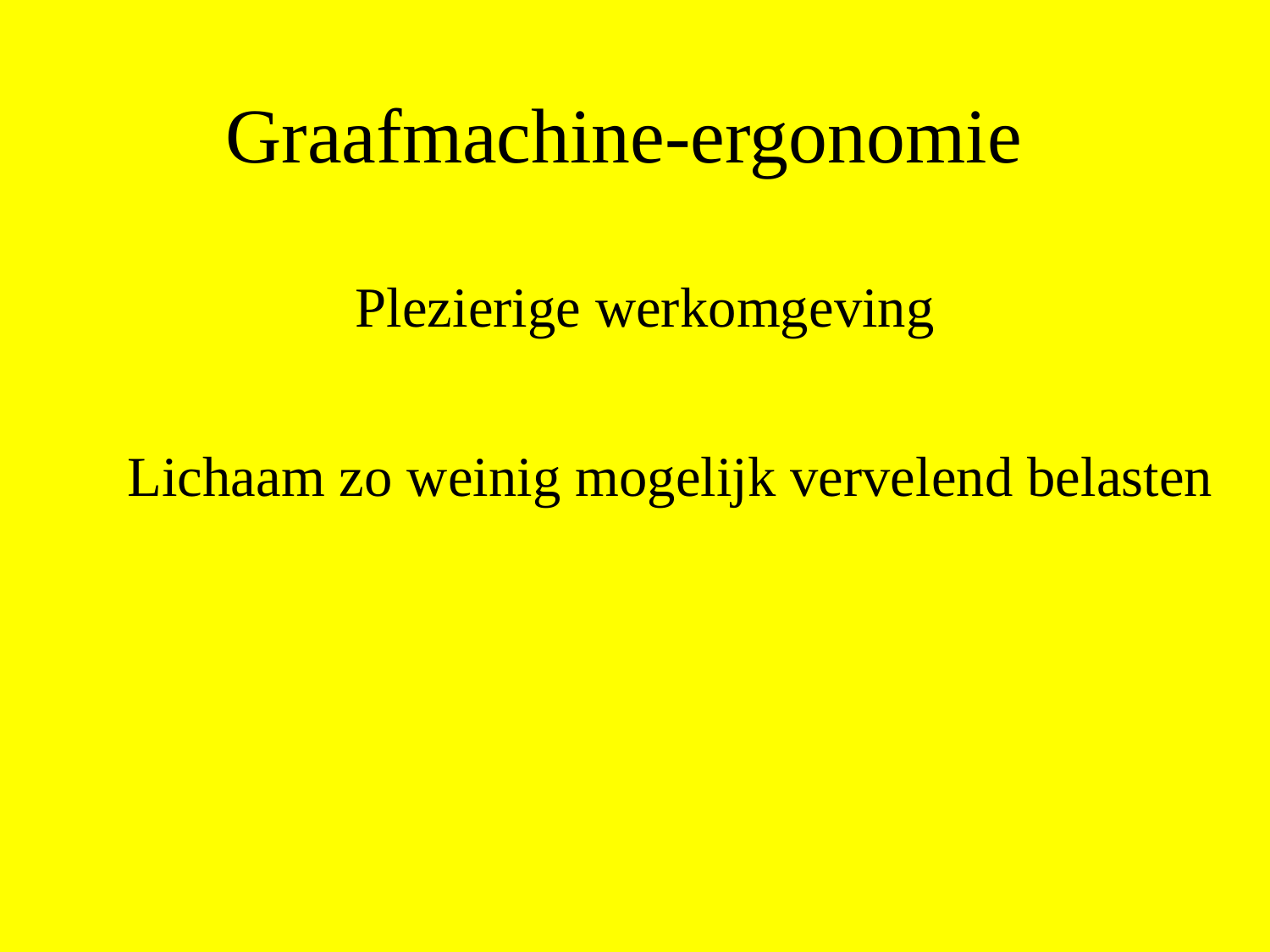

# Graafmachine-ergonomie
Plezierige werkomgeving
Lichaam zo weinig mogelijk vervelend belasten